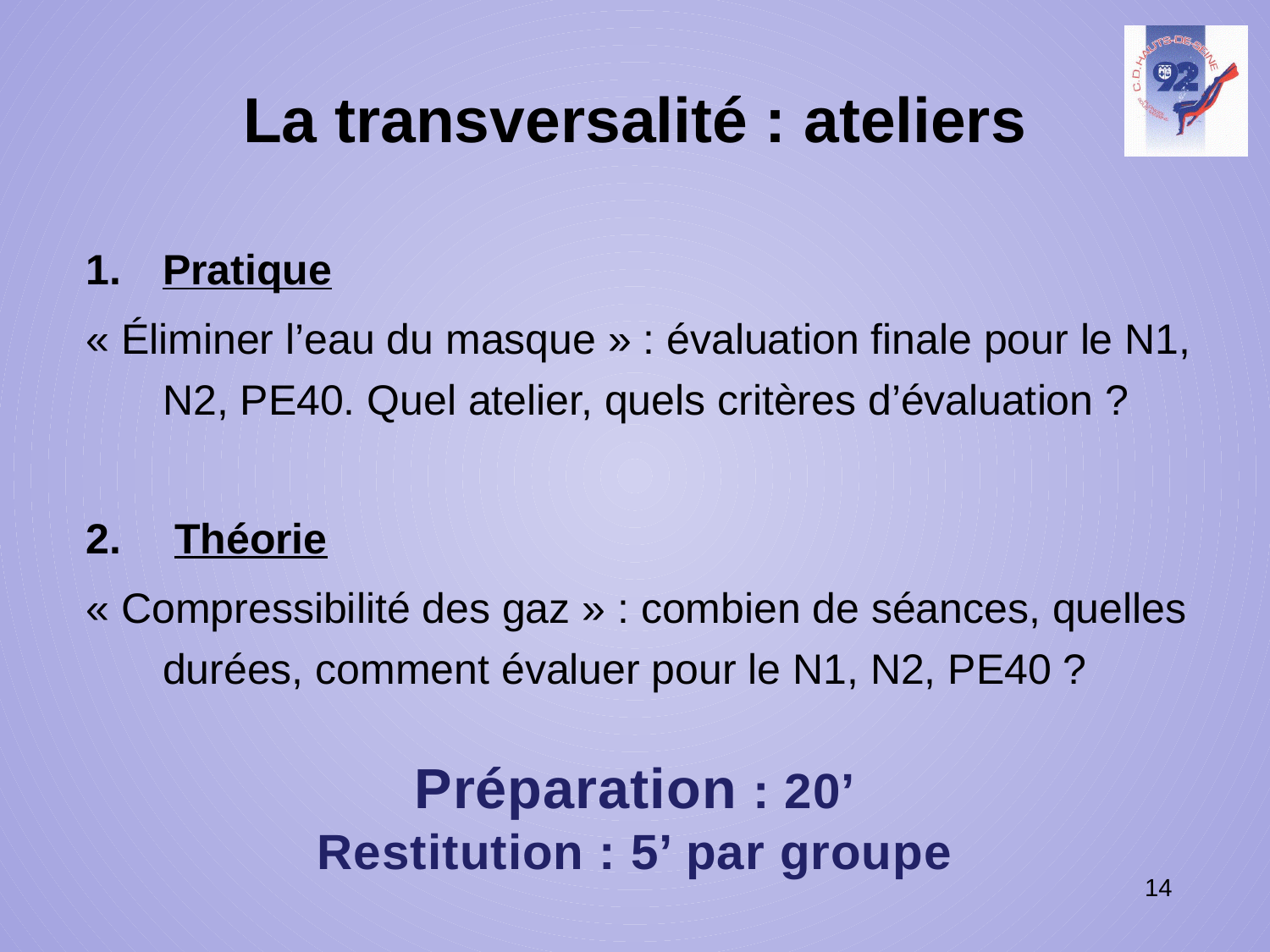

# La transversalité : ateliers
Pratique
« Éliminer l’eau du masque » : évaluation finale pour le N1, N2, PE40. Quel atelier, quels critères d’évaluation ?

 Théorie
« Compressibilité des gaz » : combien de séances, quelles durées, comment évaluer pour le N1, N2, PE40 ?

Préparation : 20’
Restitution : 5’ par groupe
14